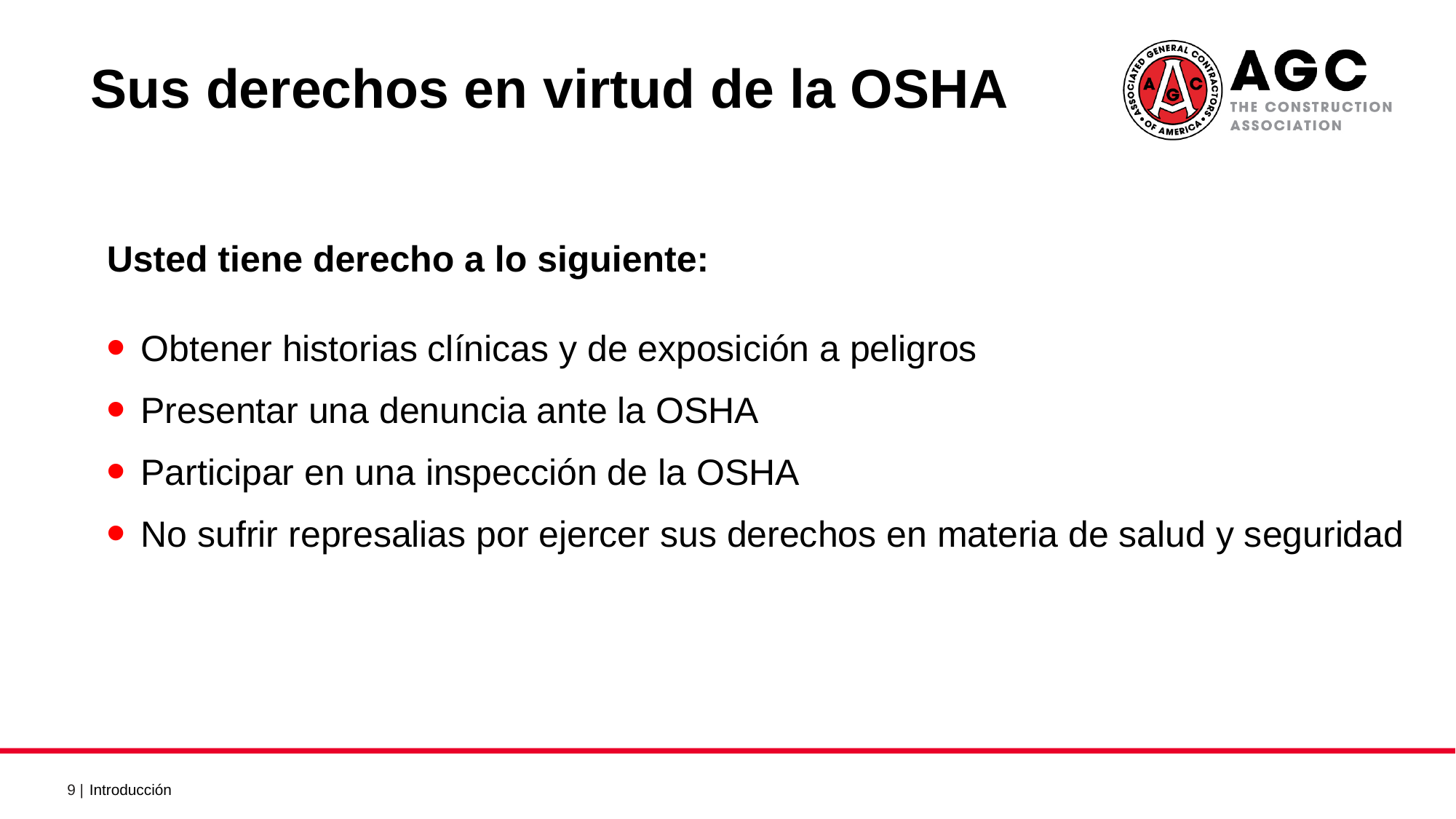

Sus derechos en virtud de la OSHA 2
Usted tiene derecho a lo siguiente:
Obtener historias clínicas y de exposición a peligros
Presentar una denuncia ante la OSHA
Participar en una inspección de la OSHA
No sufrir represalias por ejercer sus derechos en materia de salud y seguridad
Introducción